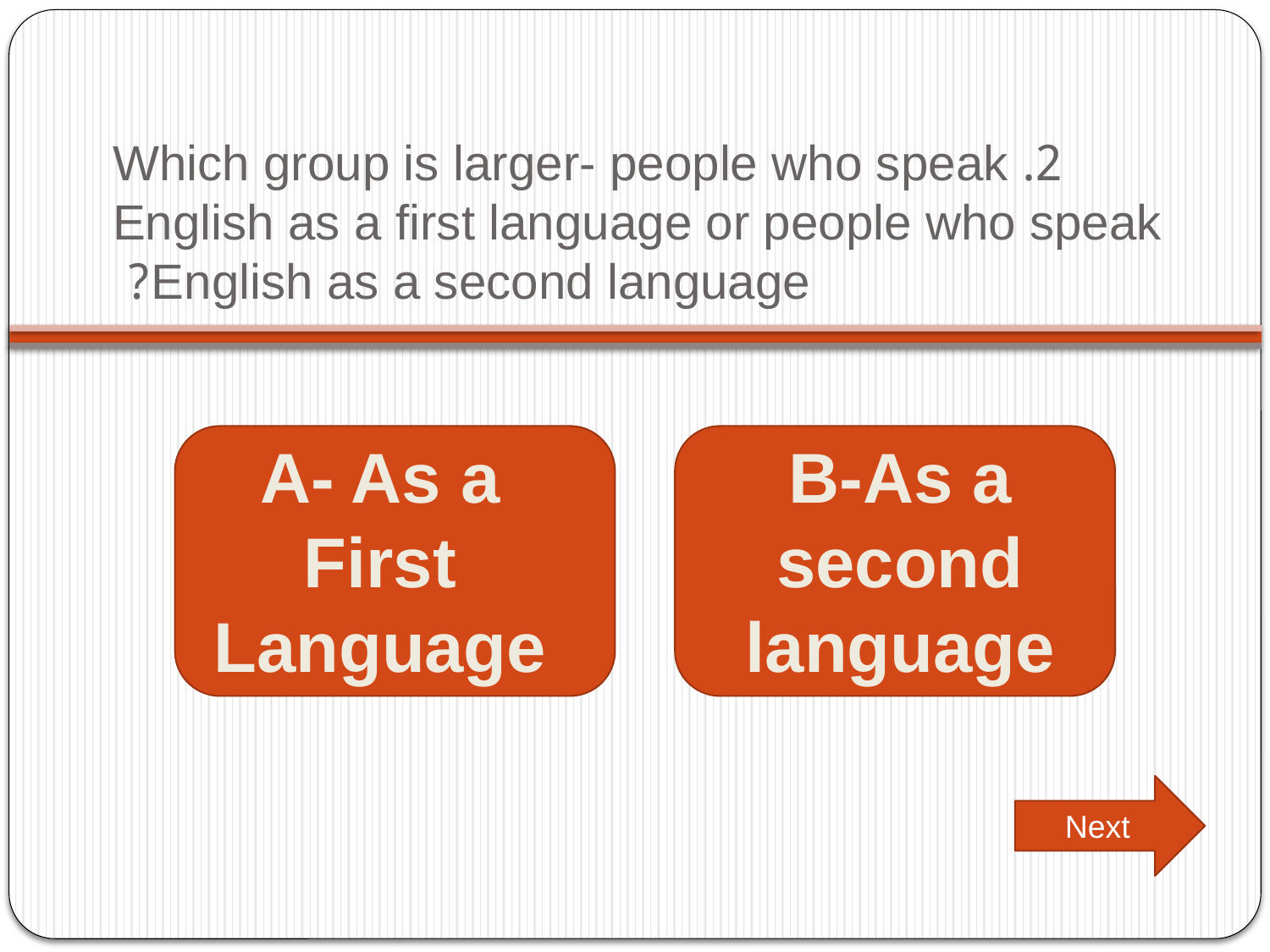

# 2. Which group is larger- people who speak English as a first language or people who speak English as a second language?
A- As a First Language

B-As a second language
Next